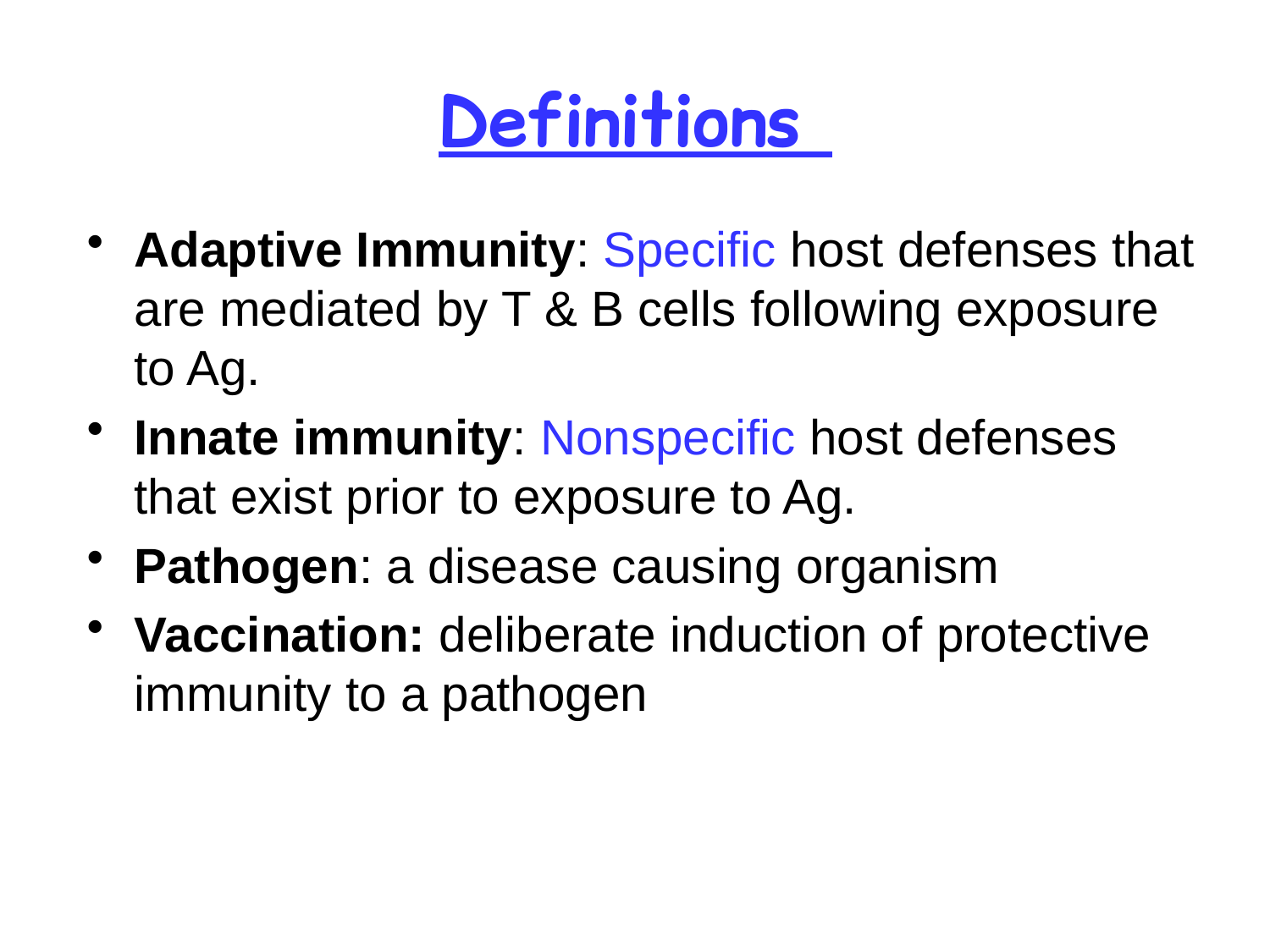

# Definitions
Adaptive Immunity: Specific host defenses that are mediated by T & B cells following exposure to Ag.
Innate immunity: Nonspecific host defenses that exist prior to exposure to Ag.
Pathogen: a disease causing organism
Vaccination: deliberate induction of protective immunity to a pathogen